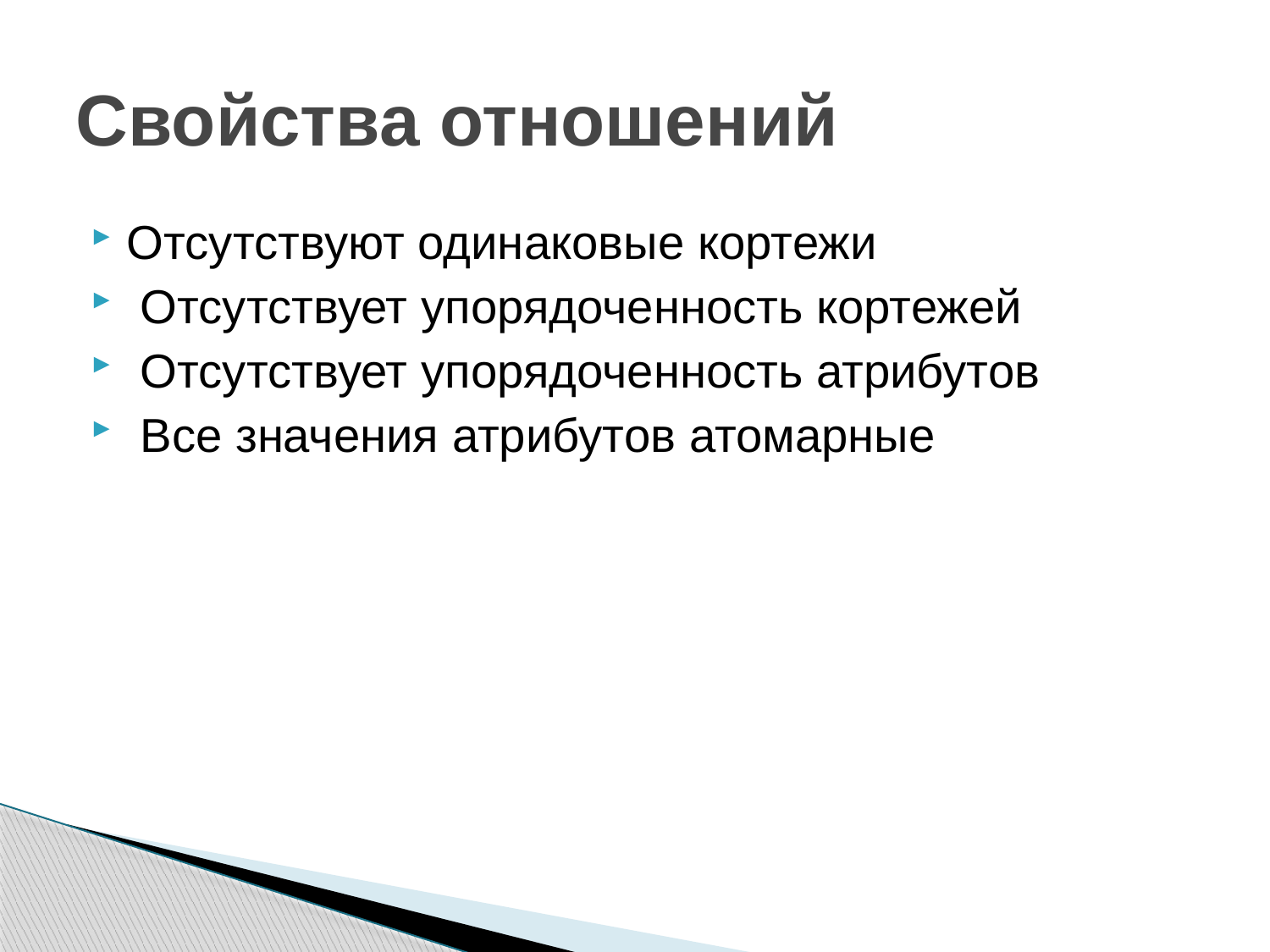

# Свойства отношений
Отсутствуют одинаковые кортежи
 Отсутствует упорядоченность кортежей
 Отсутствует упорядоченность атрибутов
 Все значения атрибутов атомарные